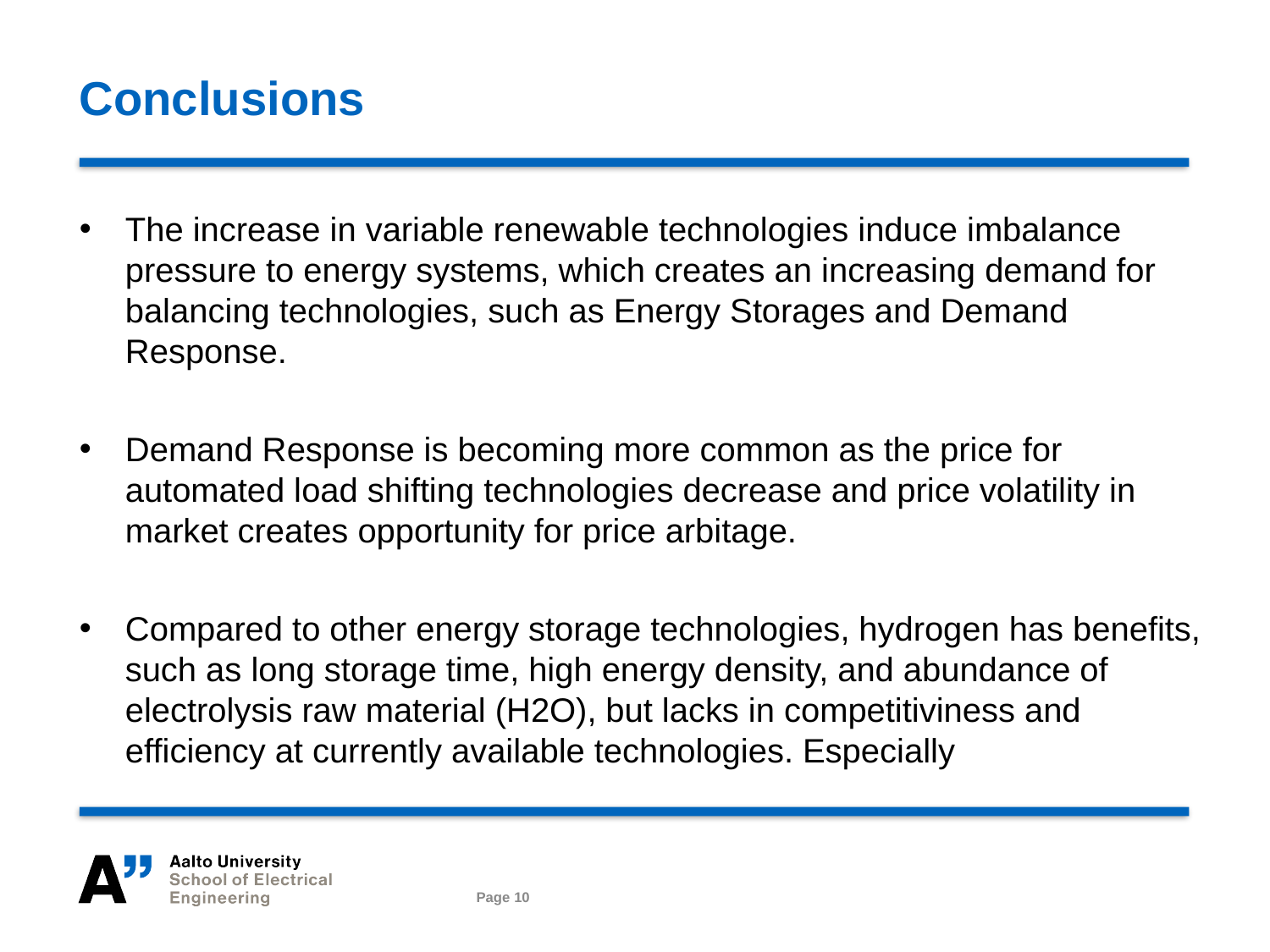

# Conclusions
The increase in variable renewable technologies induce imbalance pressure to energy systems, which creates an increasing demand for balancing technologies, such as Energy Storages and Demand Response.

Demand Response is becoming more common as the price for automated load shifting technologies decrease and price volatility in market creates opportunity for price arbitage.

Compared to other energy storage technologies, hydrogen has benefits, such as long storage time, high energy density, and abundance of electrolysis raw material (H2O), but lacks in competitiviness and efficiency at currently available technologies. Especially

Page 10